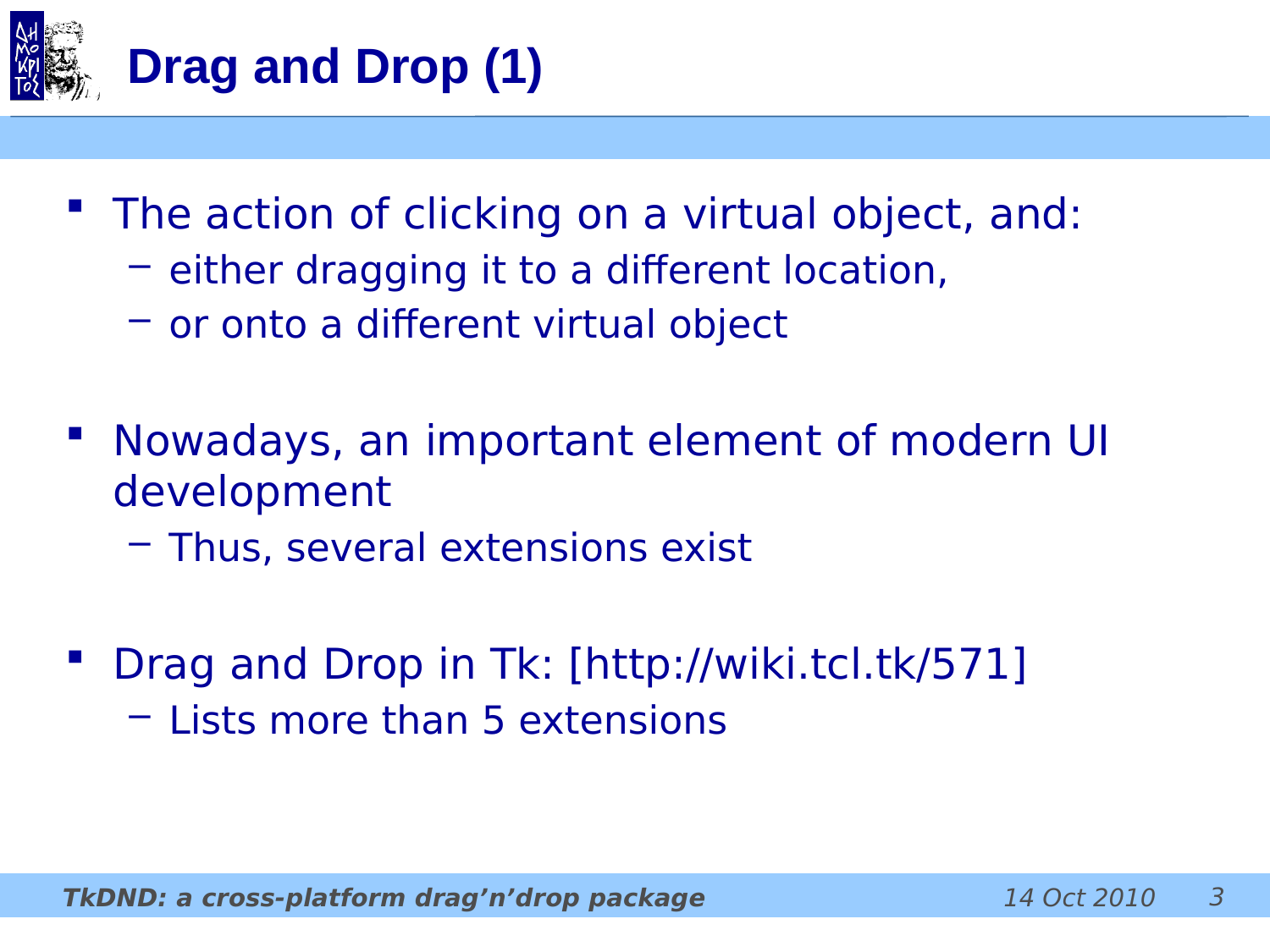

# Drag and Drop (1)
The action of clicking on a virtual object, and:
either dragging it to a different location,
or onto a different virtual object

Nowadays, an important element of modern UI development
Thus, several extensions exist

Drag and Drop in Tk: [http://wiki.tcl.tk/571]
Lists more than 5 extensions
3
TkDND: a cross-platform drag’n’drop package
14 Oct 2010